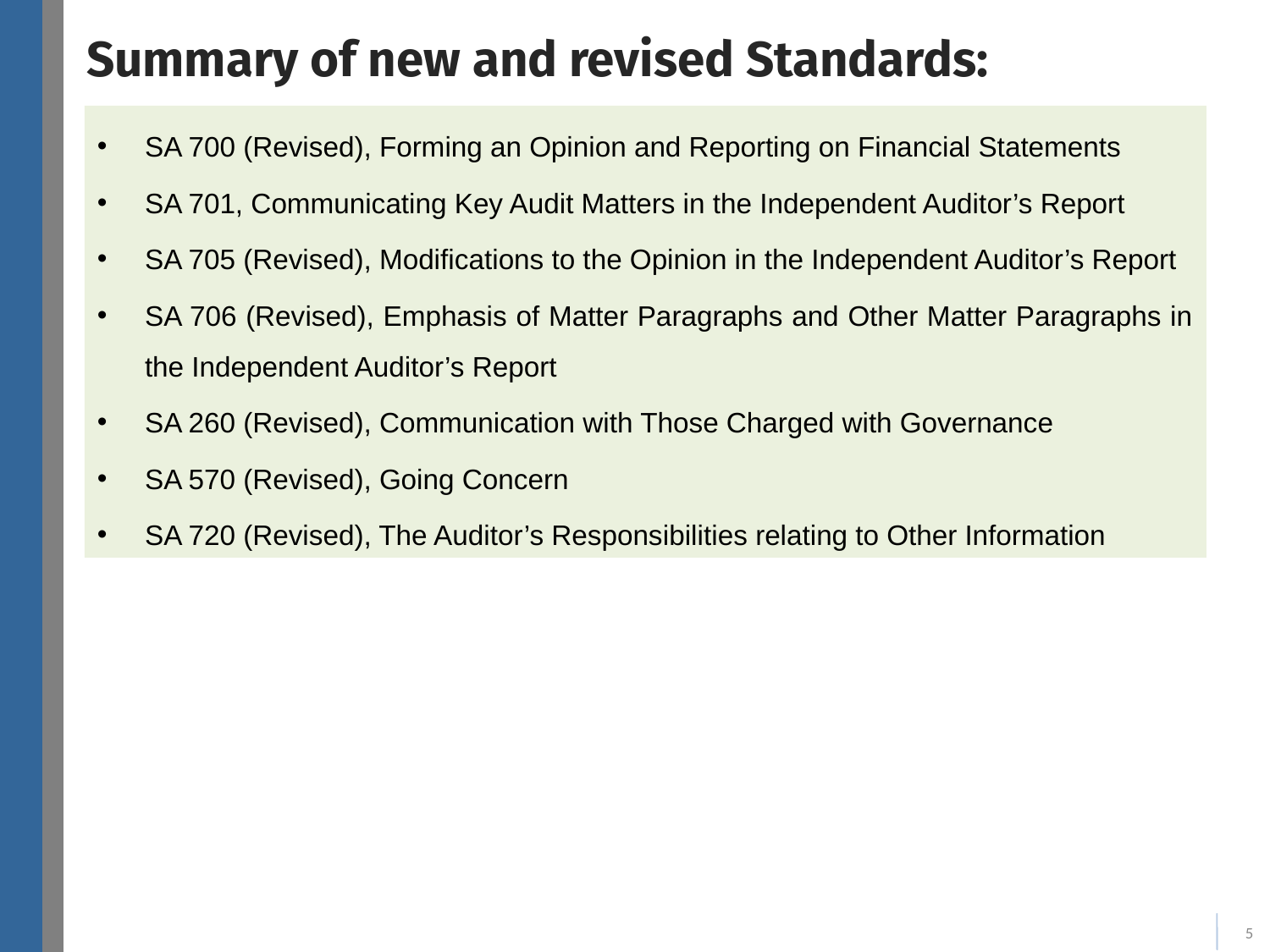

# Summary of new and revised Standards:
SA 700 (Revised), Forming an Opinion and Reporting on Financial Statements
SA 701, Communicating Key Audit Matters in the Independent Auditor’s Report
SA 705 (Revised), Modifications to the Opinion in the Independent Auditor’s Report
SA 706 (Revised), Emphasis of Matter Paragraphs and Other Matter Paragraphs in the Independent Auditor’s Report
SA 260 (Revised), Communication with Those Charged with Governance
SA 570 (Revised), Going Concern
SA 720 (Revised), The Auditor’s Responsibilities relating to Other Information
5